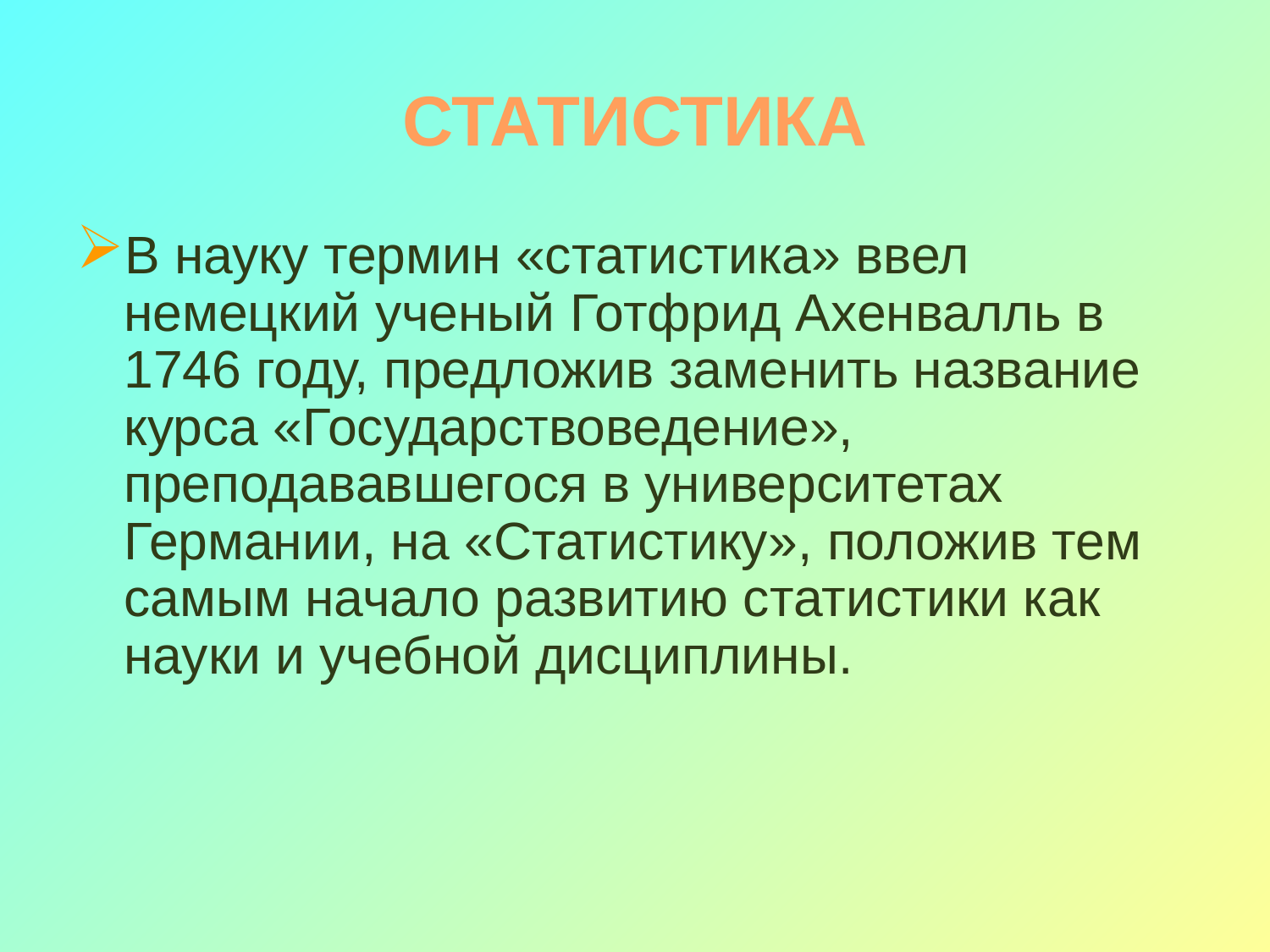

# СТАТИСТИКА
В науку термин «статистика» ввел немецкий ученый Готфрид Ахенвалль в 1746 году, предложив заменить название курса «Государствоведение», преподававшегося в университетах Германии, на «Статистику», положив тем самым начало развитию статистики как науки и учебной дисциплины.